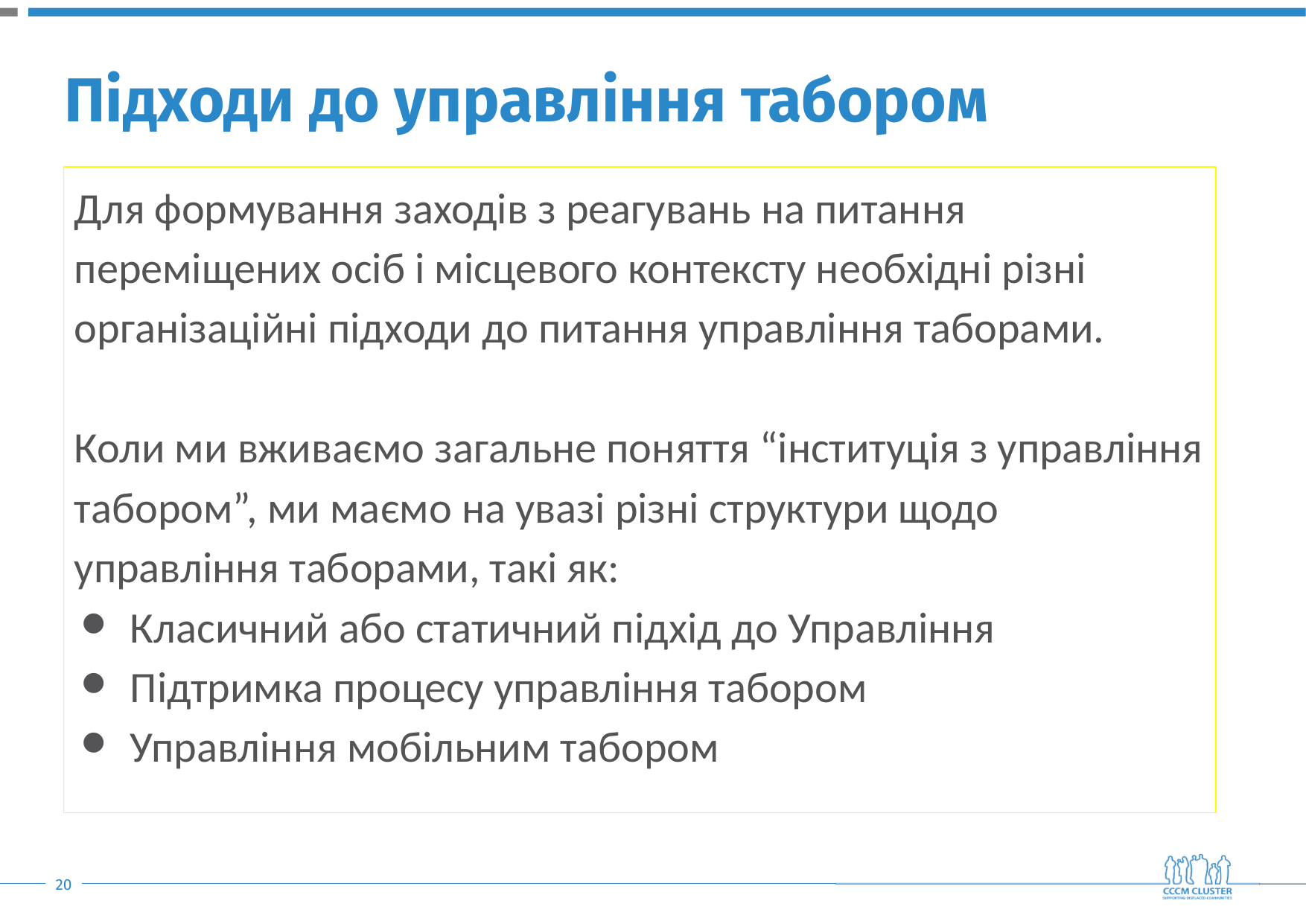

Підходи до управління табором
Для формування заходів з реагувань на питання переміщених осіб і місцевого контексту необхідні різні організаційні підходи до питання управління таборами.

Коли ми вживаємо загальне поняття “інституція з управління табором”, ми маємо на увазі різні структури щодо управління таборами, такі як:
Класичний або статичний підхід до Управління
Підтримка процесу управління табором
Управління мобільним табором